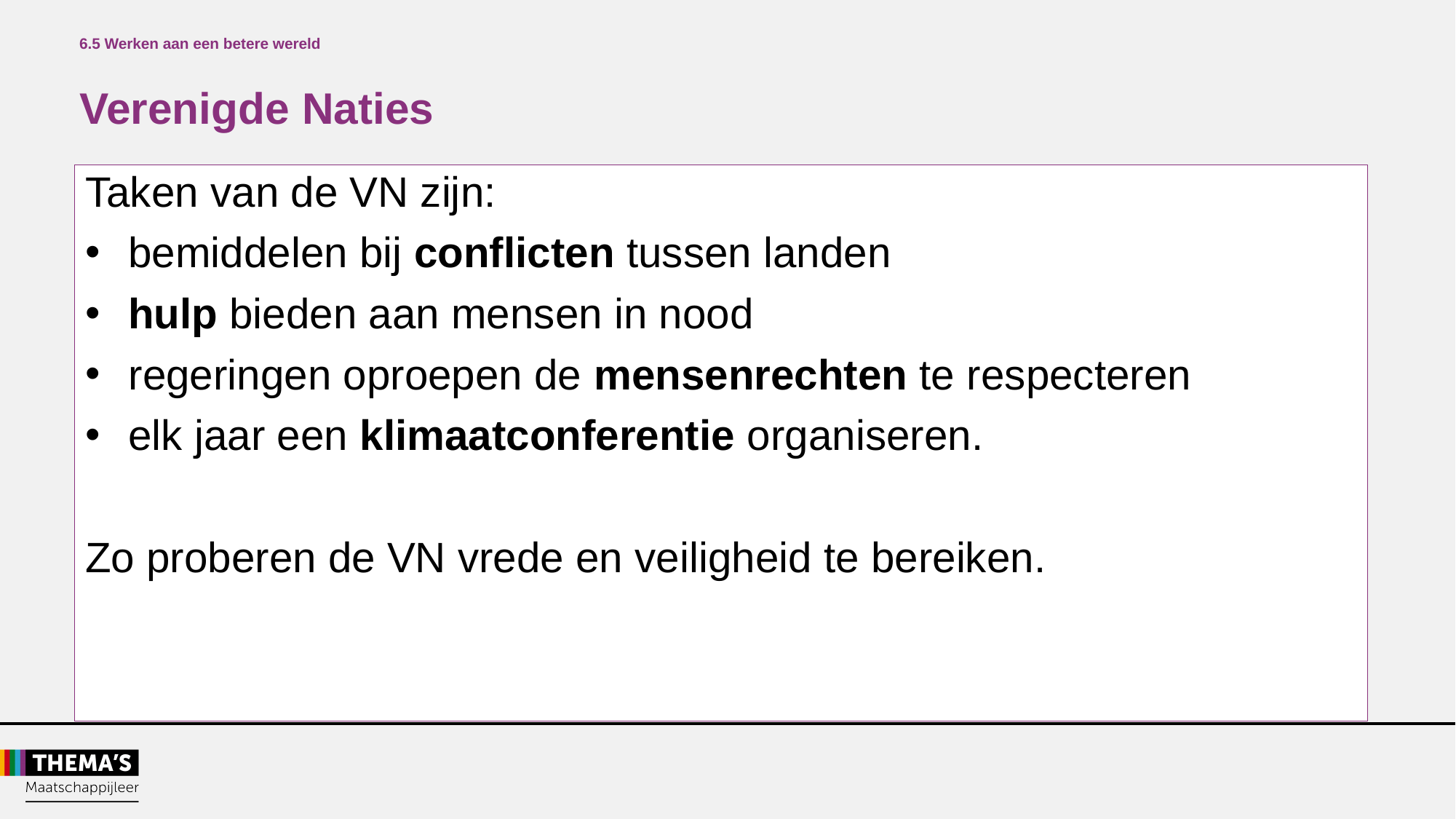

6.5 Werken aan een betere wereld
Verenigde Naties
Taken van de VN zijn:
bemiddelen bij conflicten tussen landen
hulp bieden aan mensen in nood
regeringen oproepen de mensenrechten te respecteren
elk jaar een klimaatconferentie organiseren.

Zo proberen de VN vrede en veiligheid te bereiken.